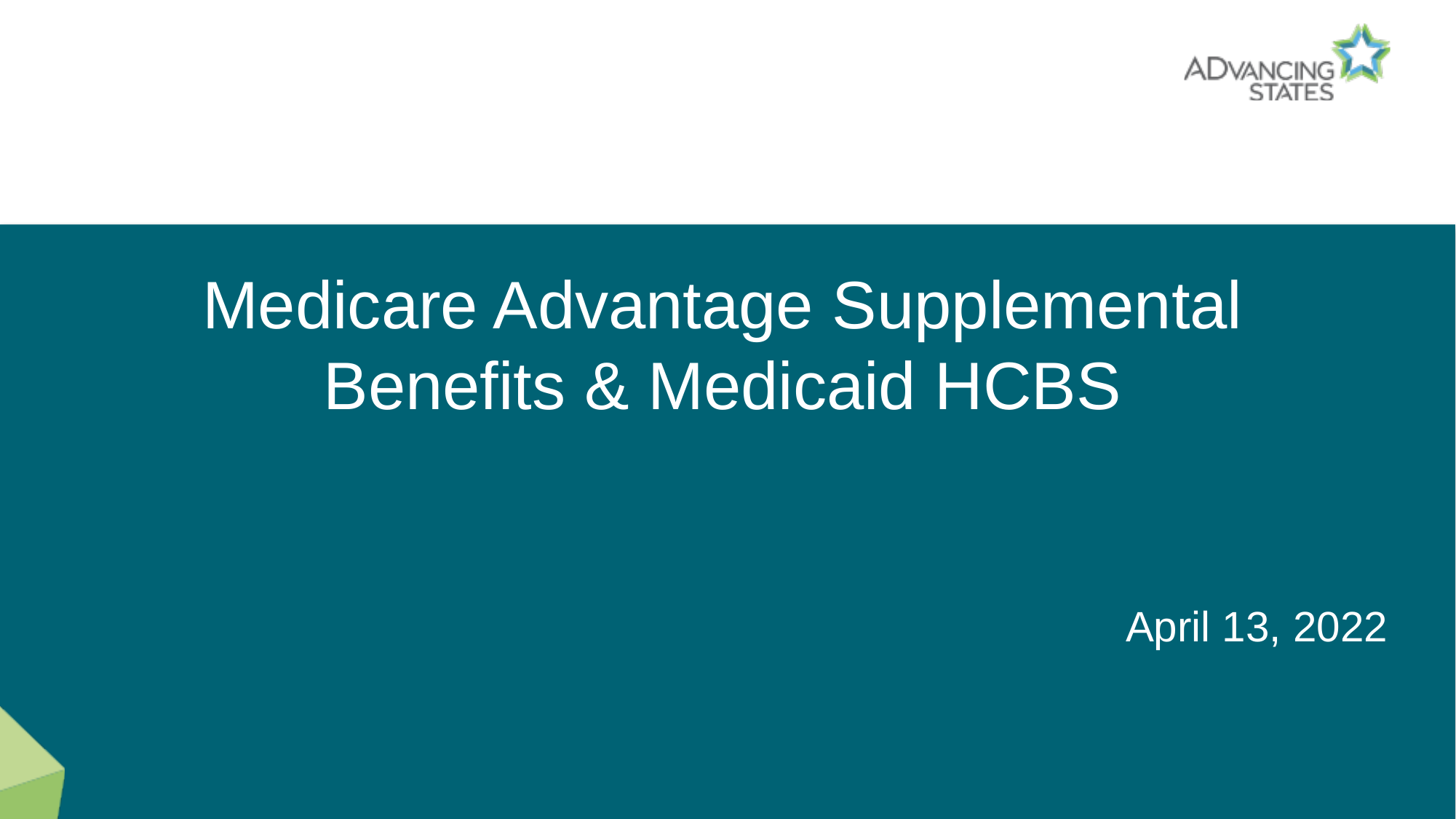

# Medicare Advantage Supplemental Benefits & Medicaid HCBS
April 13, 2022